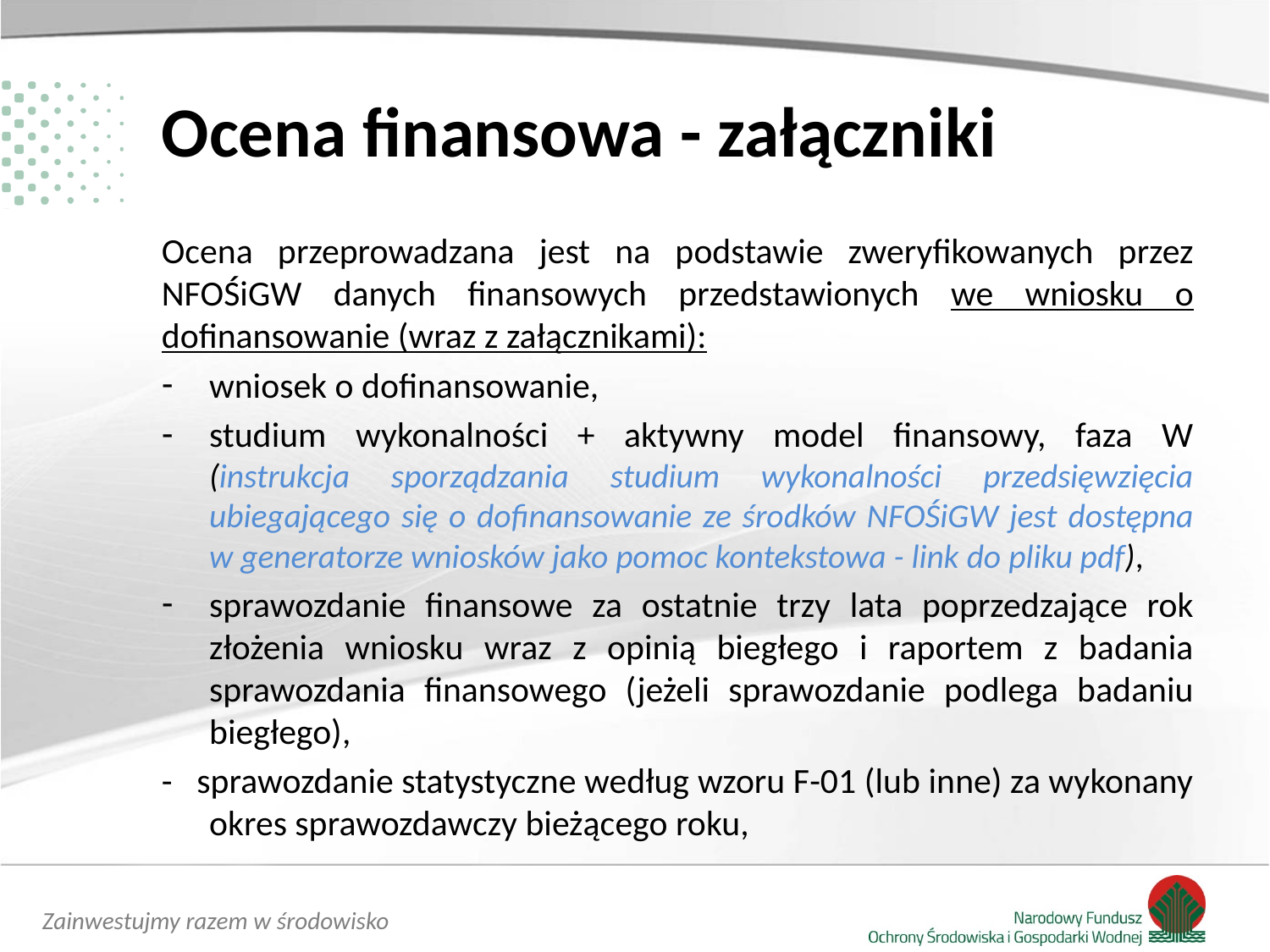

# Ocena finansowa - załączniki
Ocena przeprowadzana jest na podstawie zweryfikowanych przez NFOŚiGW danych finansowych przedstawionych we wniosku o dofinansowanie (wraz z załącznikami):
wniosek o dofinansowanie,
studium wykonalności + aktywny model finansowy, faza W (instrukcja sporządzania studium wykonalności przedsięwzięcia ubiegającego się o dofinansowanie ze środków NFOŚiGW jest dostępna w generatorze wniosków jako pomoc kontekstowa - link do pliku pdf),
sprawozdanie finansowe za ostatnie trzy lata poprzedzające rok złożenia wniosku wraz z opinią biegłego i raportem z badania sprawozdania finansowego (jeżeli sprawozdanie podlega badaniu biegłego),
-   sprawozdanie statystyczne według wzoru F-01 (lub inne) za wykonany okres sprawozdawczy bieżącego roku,